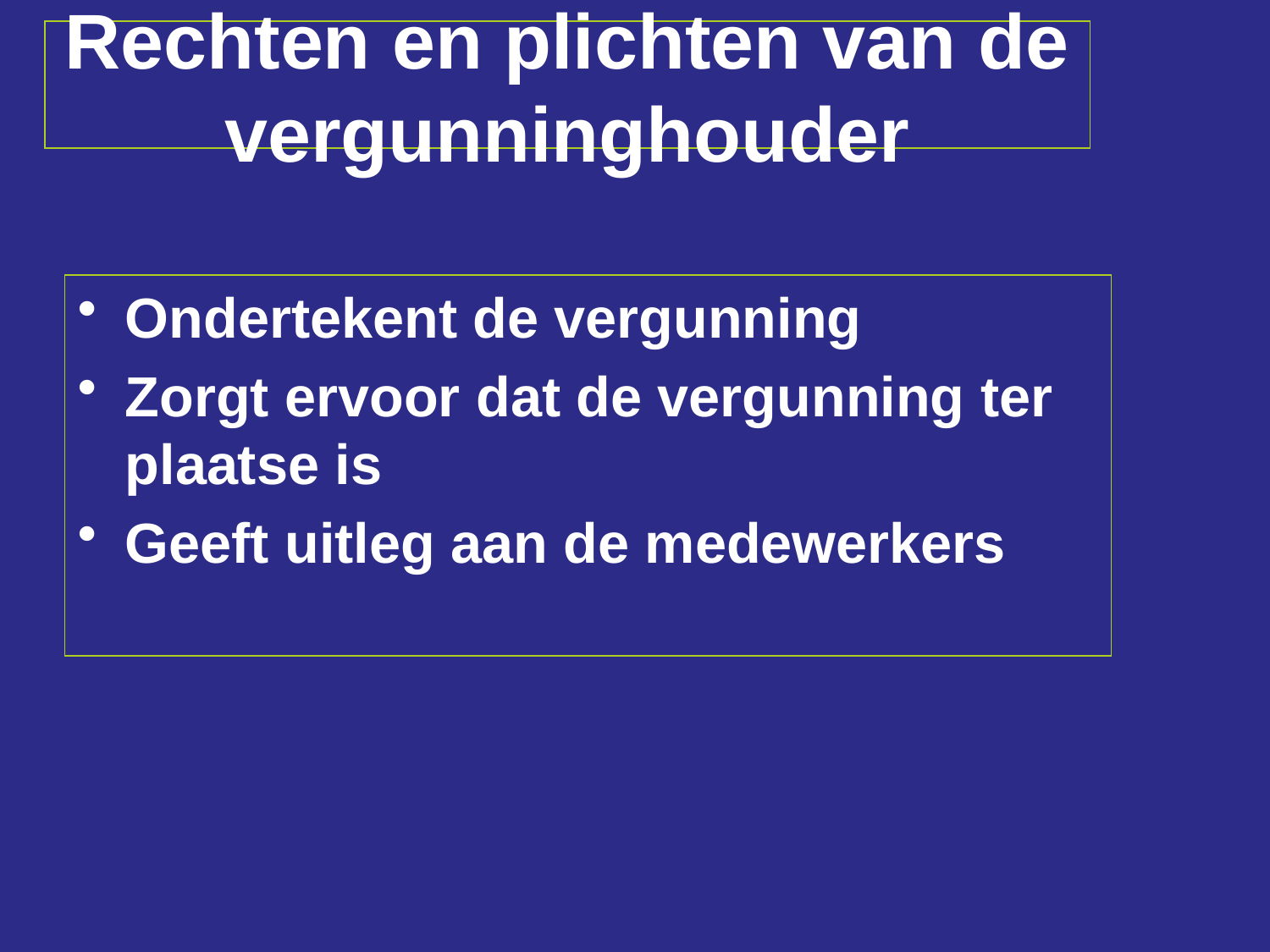

# Rechten en plichten van de vergunninghouder
Ondertekent de vergunning
Zorgt ervoor dat de vergunning ter plaatse is
Geeft uitleg aan de medewerkers